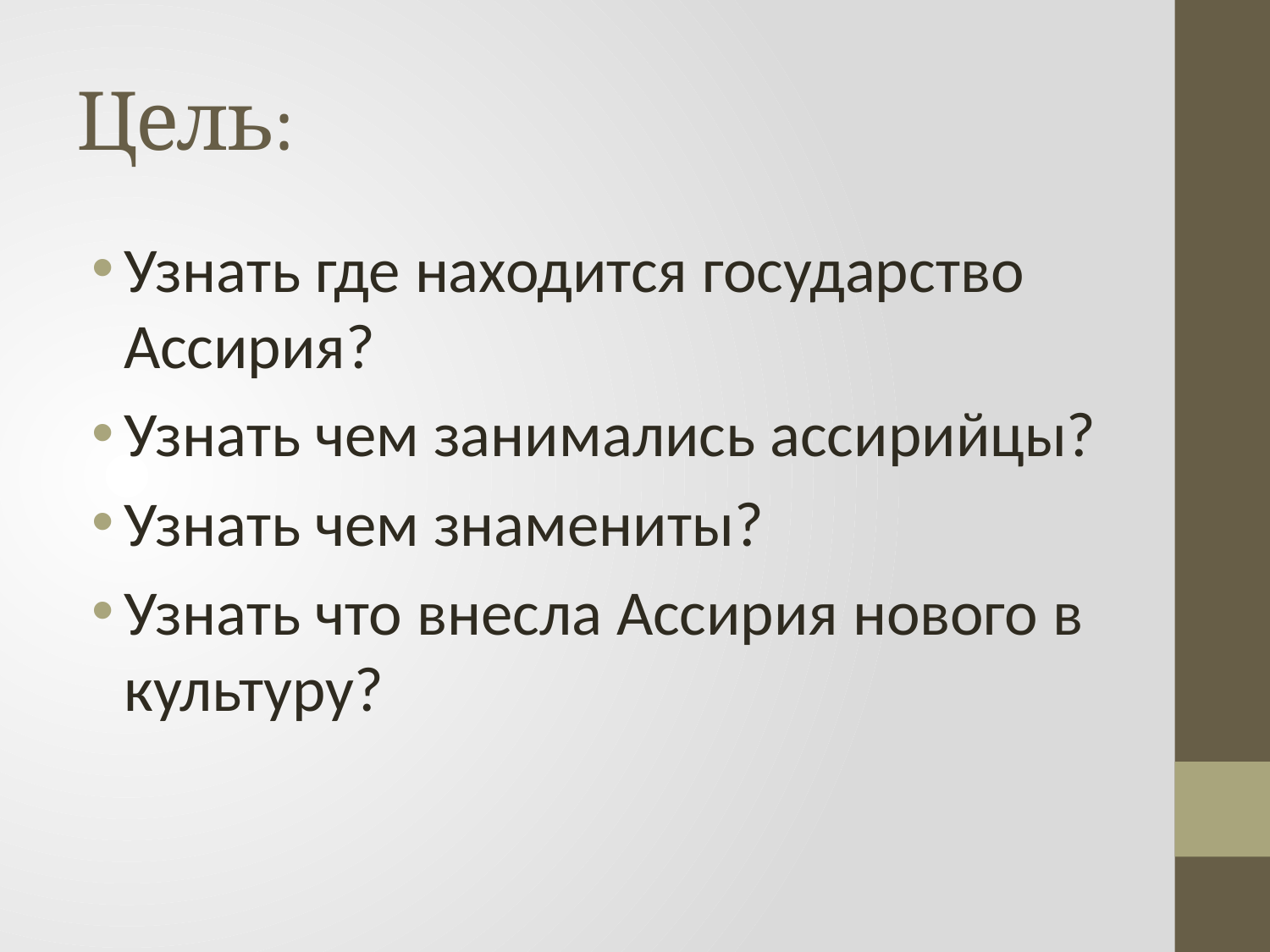

# Цель:
Узнать где находится государство Ассирия?
Узнать чем занимались ассирийцы?
Узнать чем знамениты?
Узнать что внесла Ассирия нового в культуру?